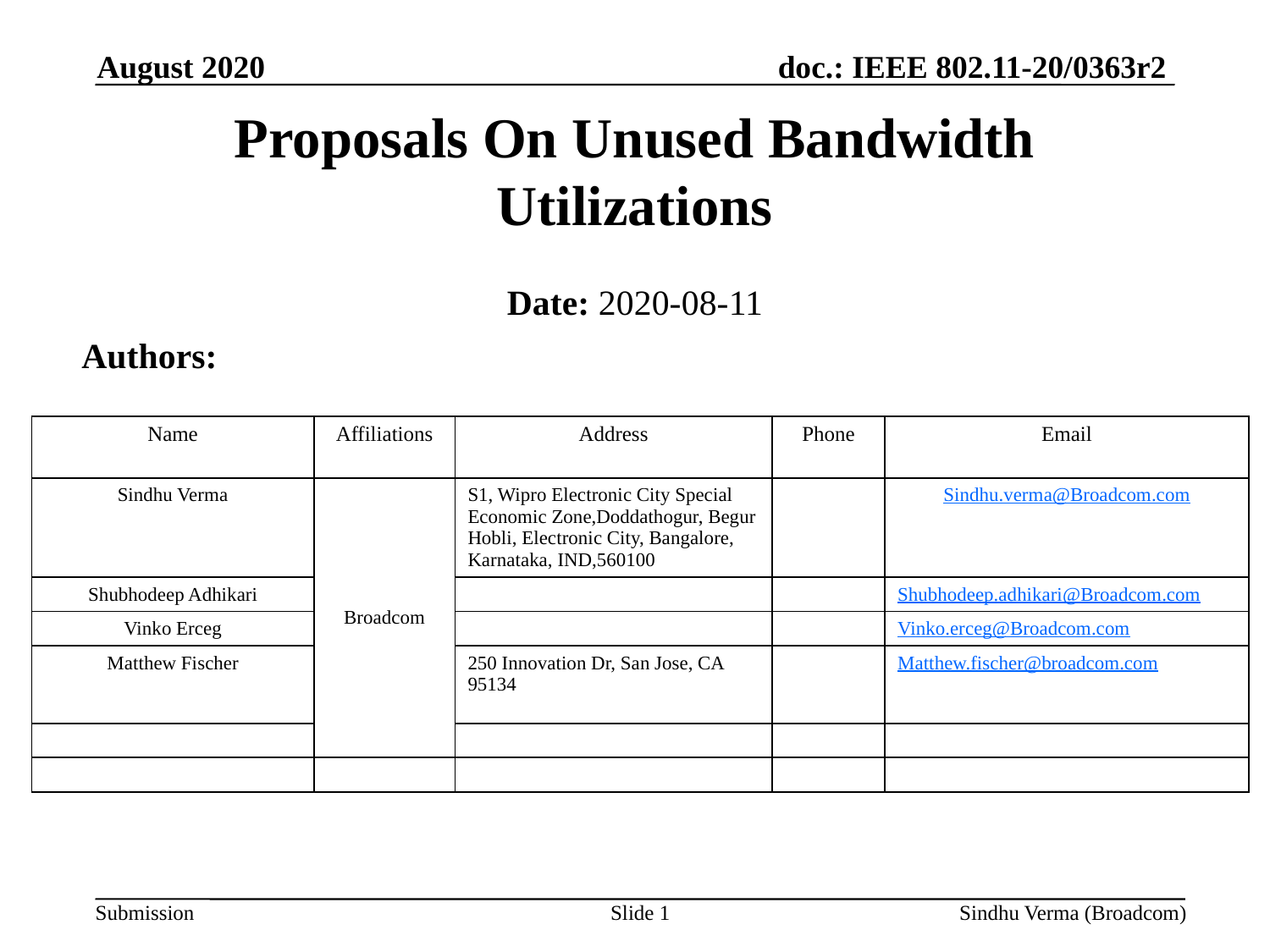

August 2020
# Proposals On Unused Bandwidth Utilizations
Date: 2020-08-11
Authors:
| Name | Affiliations | Address | Phone | Email |
| --- | --- | --- | --- | --- |
| Sindhu Verma | Broadcom | S1, Wipro Electronic City Special Economic Zone,Doddathogur, Begur Hobli, Electronic City, Bangalore, Karnataka, IND,560100 |  | Sindhu.verma@Broadcom.com |
| Shubhodeep Adhikari |  |  |  | Shubhodeep.adhikari@Broadcom.com |
| Vinko Erceg |  |  |  | Vinko.erceg@Broadcom.com |
| Matthew Fischer |  | 250 Innovation Dr, San Jose, CA 95134 |  | Matthew.fischer@broadcom.com |
|  |  |  |  |  |
|  |  |  |  |  |
Slide 1
Sindhu Verma (Broadcom)